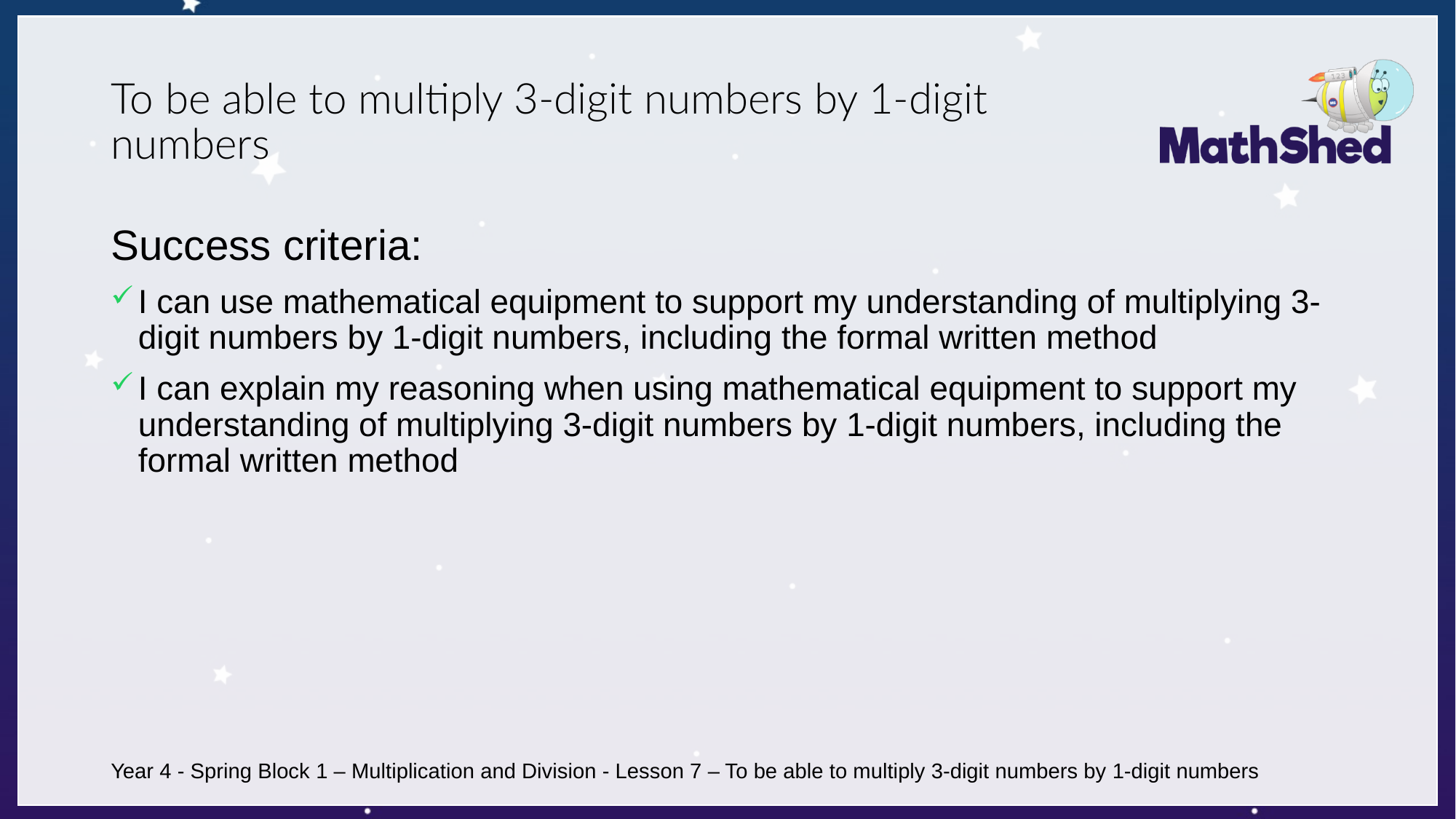

# To be able to multiply 3-digit numbers by 1-digit numbers
Success criteria:
I can use mathematical equipment to support my understanding of multiplying 3-digit numbers by 1-digit numbers, including the formal written method
I can explain my reasoning when using mathematical equipment to support my understanding of multiplying 3-digit numbers by 1-digit numbers, including the formal written method

Year 4 - Spring Block 1 – Multiplication and Division - Lesson 7 – To be able to multiply 3-digit numbers by 1-digit numbers